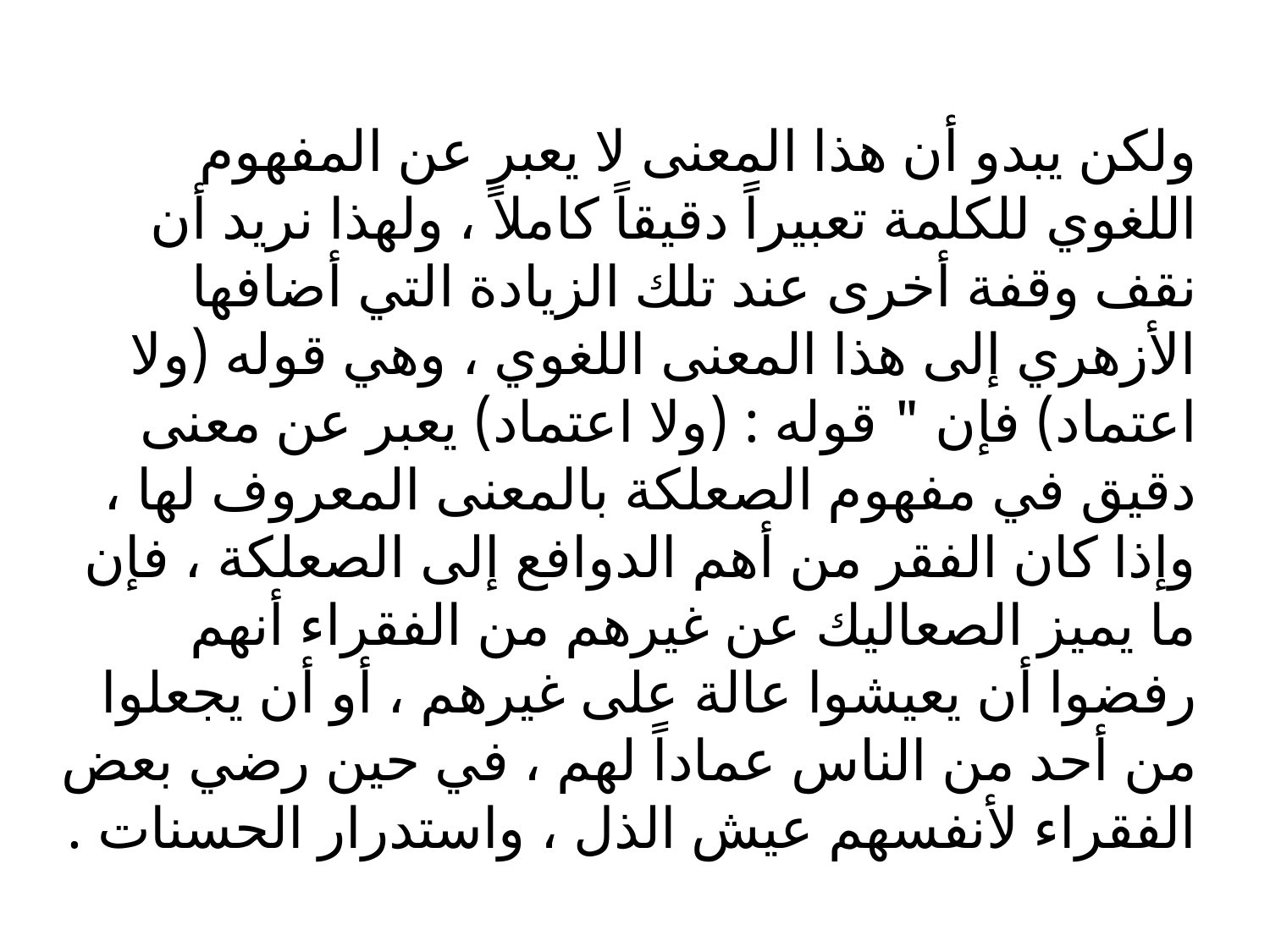

ولكن يبدو أن هذا المعنى لا يعبر عن المفهوم اللغوي للكلمة تعبيراً دقيقاً كاملاً ، ولهذا نريد أن نقف وقفة أخرى عند تلك الزيادة التي أضافها الأزهري إلى هذا المعنى اللغوي ، وهي قوله (ولا اعتماد) فإن " قوله : (ولا اعتماد) يعبر عن معنى دقيق في مفهوم الصعلكة بالمعنى المعروف لها ، وإذا كان الفقر من أهم الدوافع إلى الصعلكة ، فإن ما يميز الصعاليك عن غيرهم من الفقراء أنهم رفضوا أن يعيشوا عالة على غيرهم ، أو أن يجعلوا من أحد من الناس عماداً لهم ، في حين رضي بعض الفقراء لأنفسهم عيش الذل ، واستدرار الحسنات .